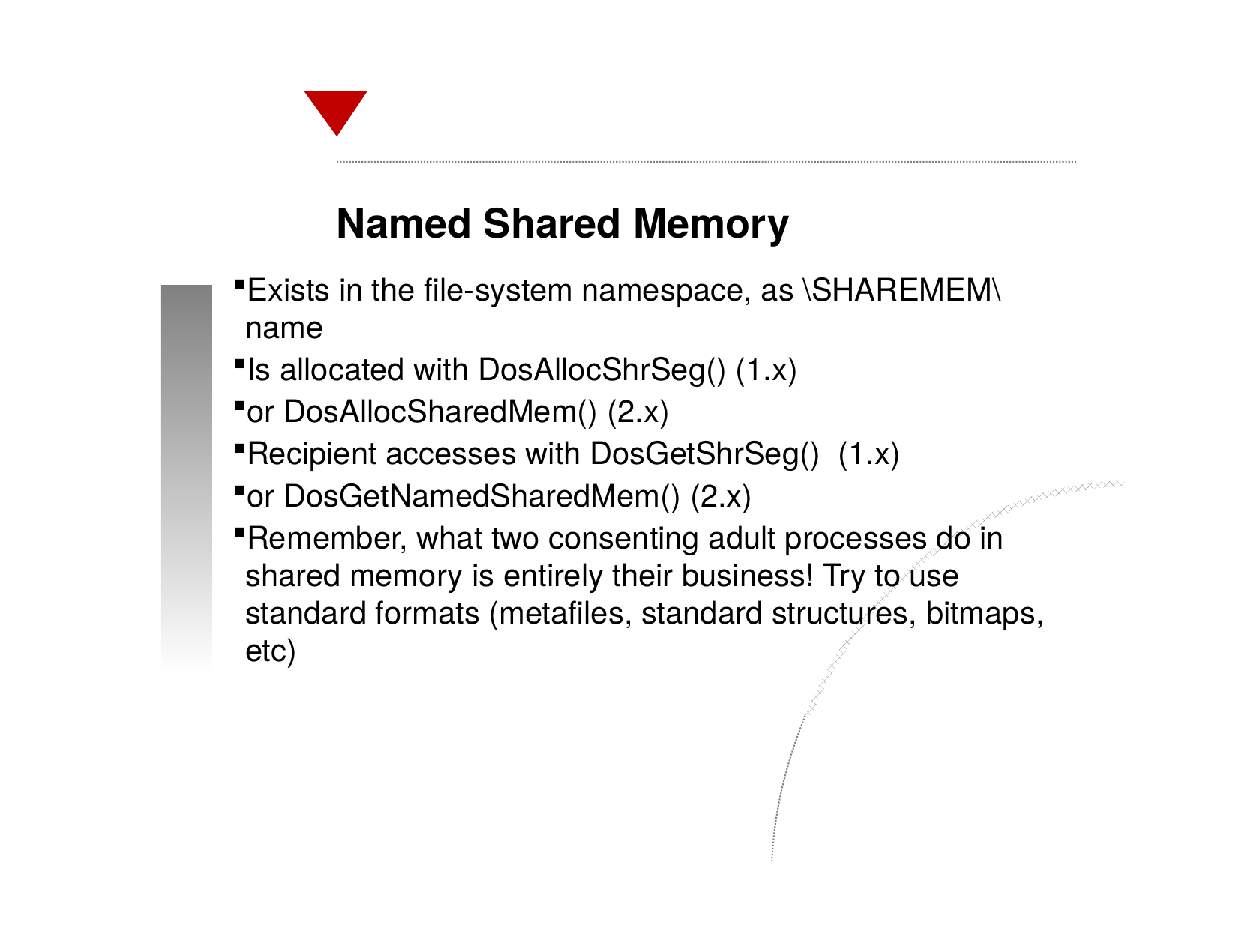

Named Shared Memory
Exists in the file-system namespace, as \SHAREMEM\name
Is allocated with DosAllocShrSeg() (1.x)
or DosAllocSharedMem() (2.x)
Recipient accesses with DosGetShrSeg()  (1.x)
or DosGetNamedSharedMem() (2.x)
Remember, what two consenting adult processes do in shared memory is entirely their business! Try to use standard formats (metafiles, standard structures, bitmaps, etc)